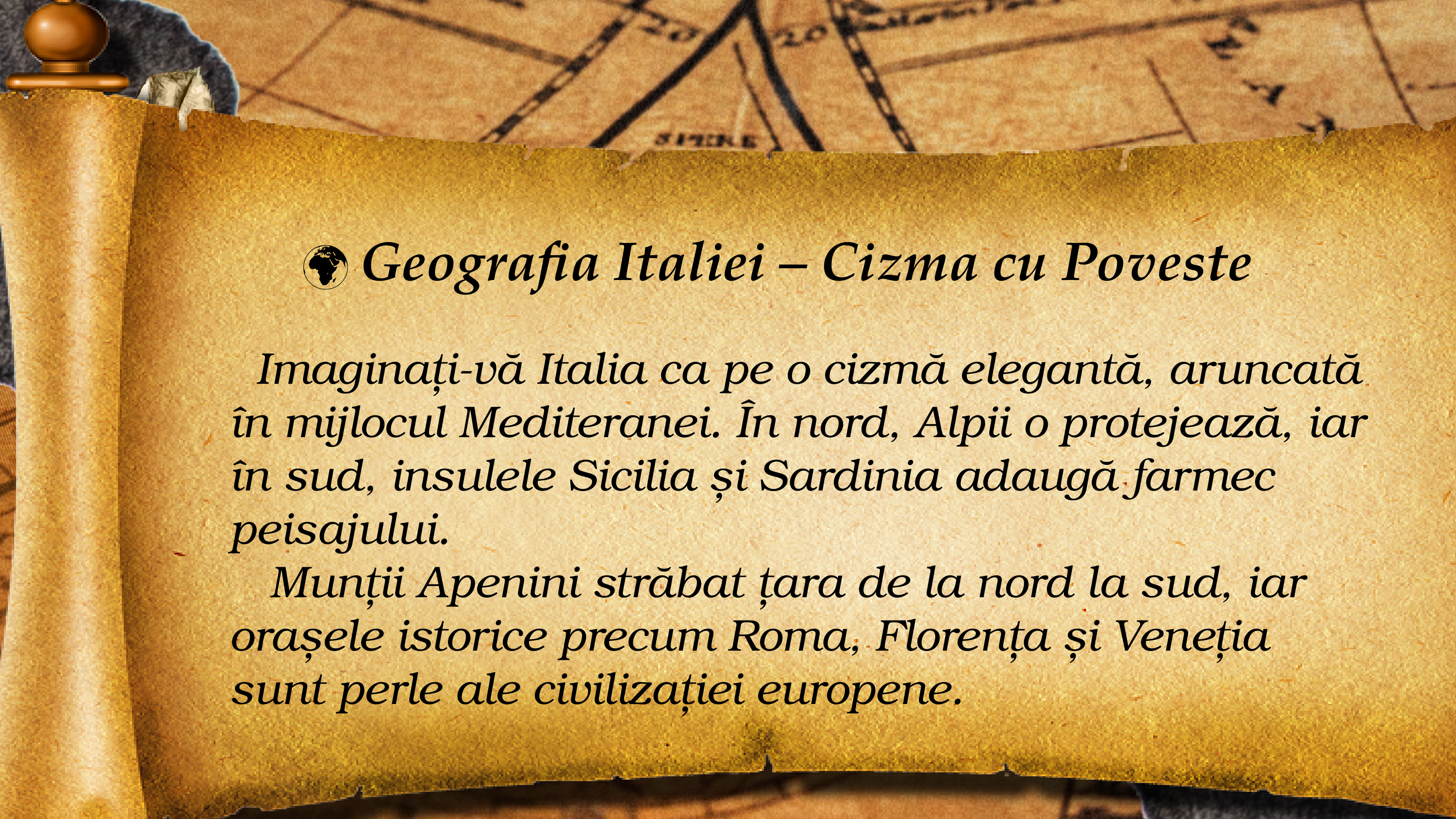

🌍 Geografia Italiei – Cizma cu Poveste
  Imaginați-vă Italia ca pe o cizmă elegantă, aruncată în mijlocul Mediteranei. În nord, Alpii o protejează, iar în sud, insulele Sicilia și Sardinia adaugă farmec peisajului.
   Munții Apenini străbat țara de la nord la sud, iar orașele istorice precum Roma, Florența și Veneția sunt perle ale civilizației europene.